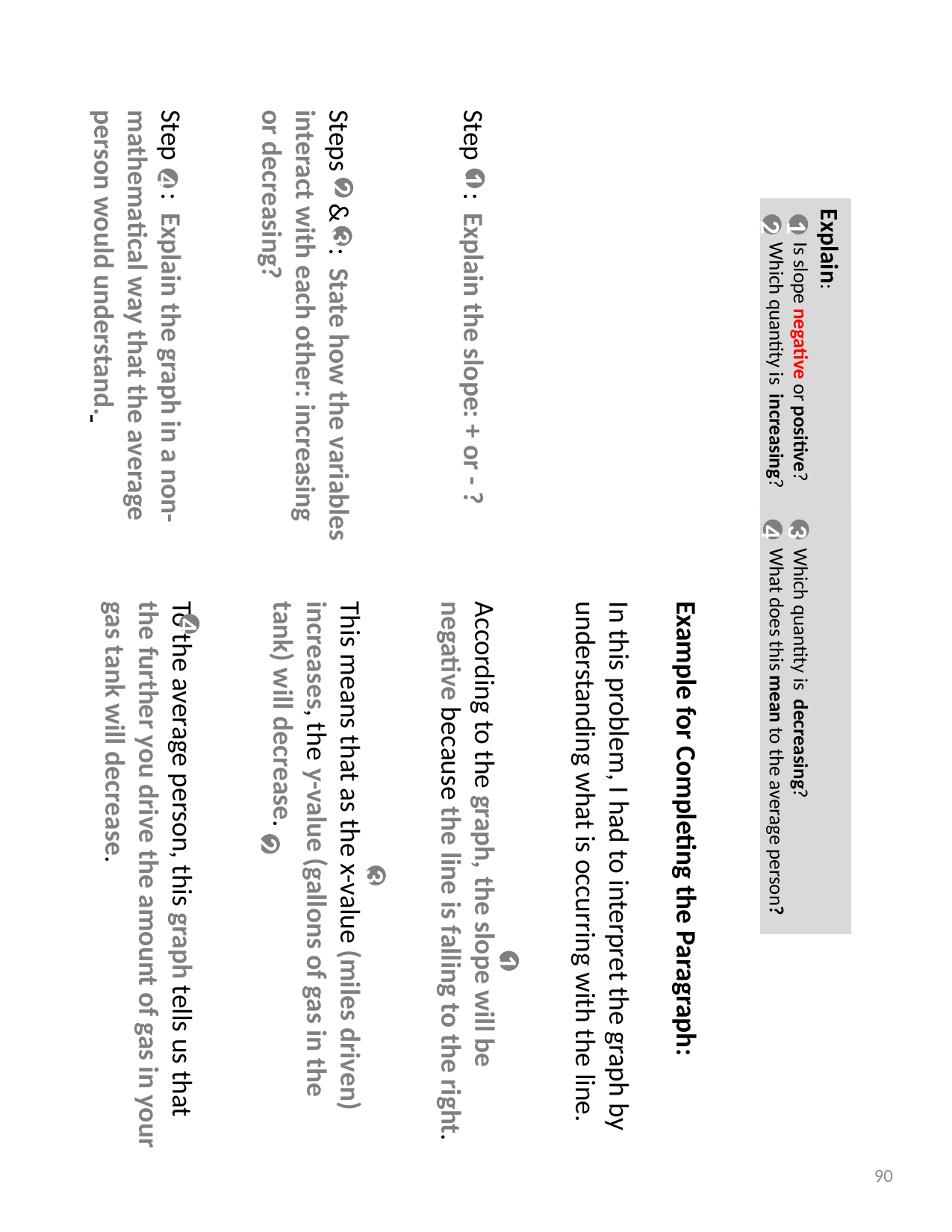

Step     :  Explain the slope: + or - ?

Steps     &    :  State how the variables interact with each other: increasing or decreasing?

Step     :  Explain the graph in a non-mathematical way that the average person would understand.
4
1
2
3

      Which quantity is  decreasing?
      What does this mean to the average person?
Explain:

      Is slope negative or positive?
      Which quantity is  increasing?
3
1
4
2
Example for Completing the Paragraph:

In this problem, I had to interpret the graph by understanding what is occurring with the line.

According to the graph, the slope will be negative because the line is falling to the right.

This means that as the x-value (miles driven) increases, the y-value (gallons of gas in the tank) will decrease.

To the average person, this graph tells us that the further you drive the amount of gas in your gas tank will decrease.
4
2
3
1
90